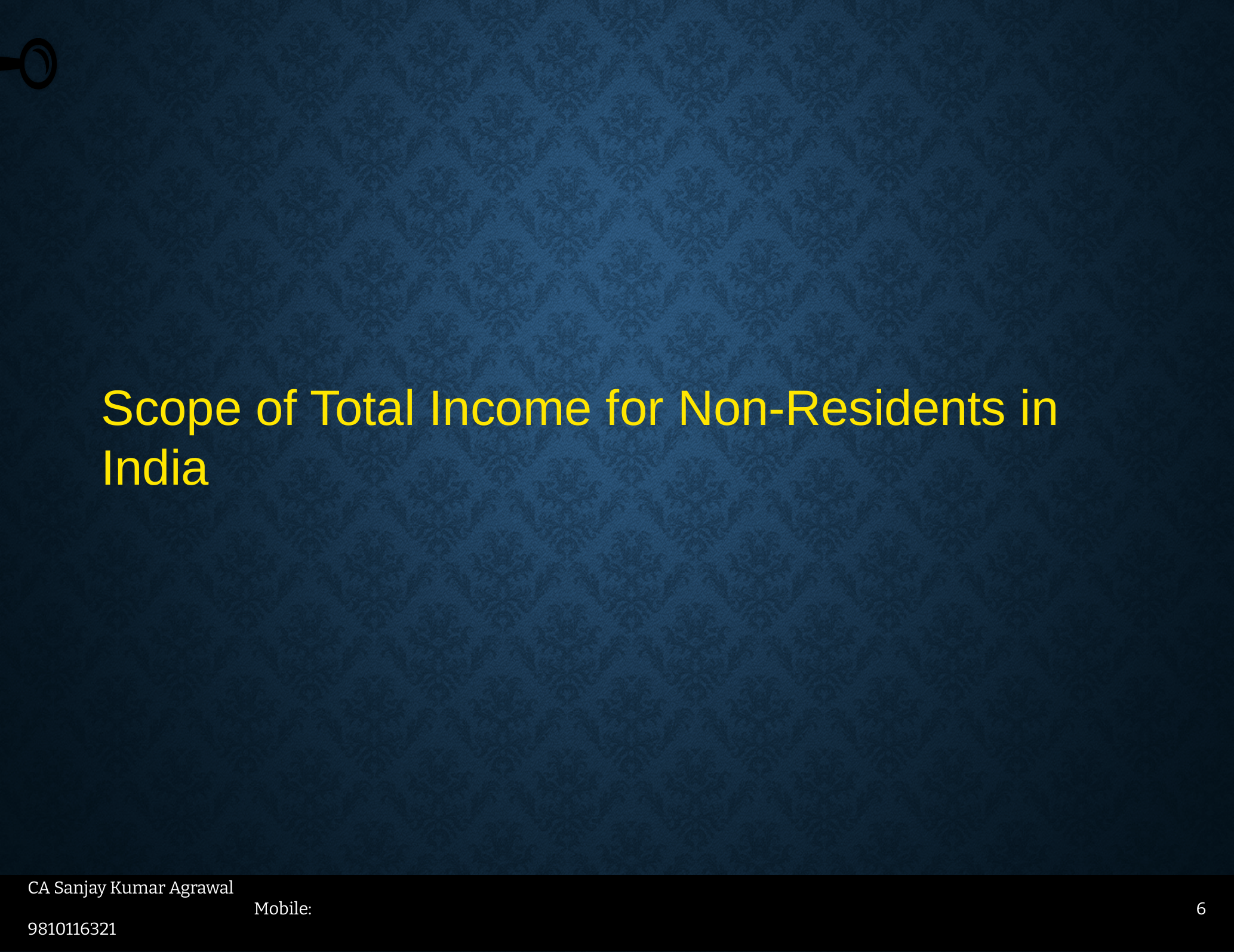

Scope of Total Income for Non-Residents in India
6
CA Sanjay Kumar Agrawal                                                                                                 Mobile: 9810116321